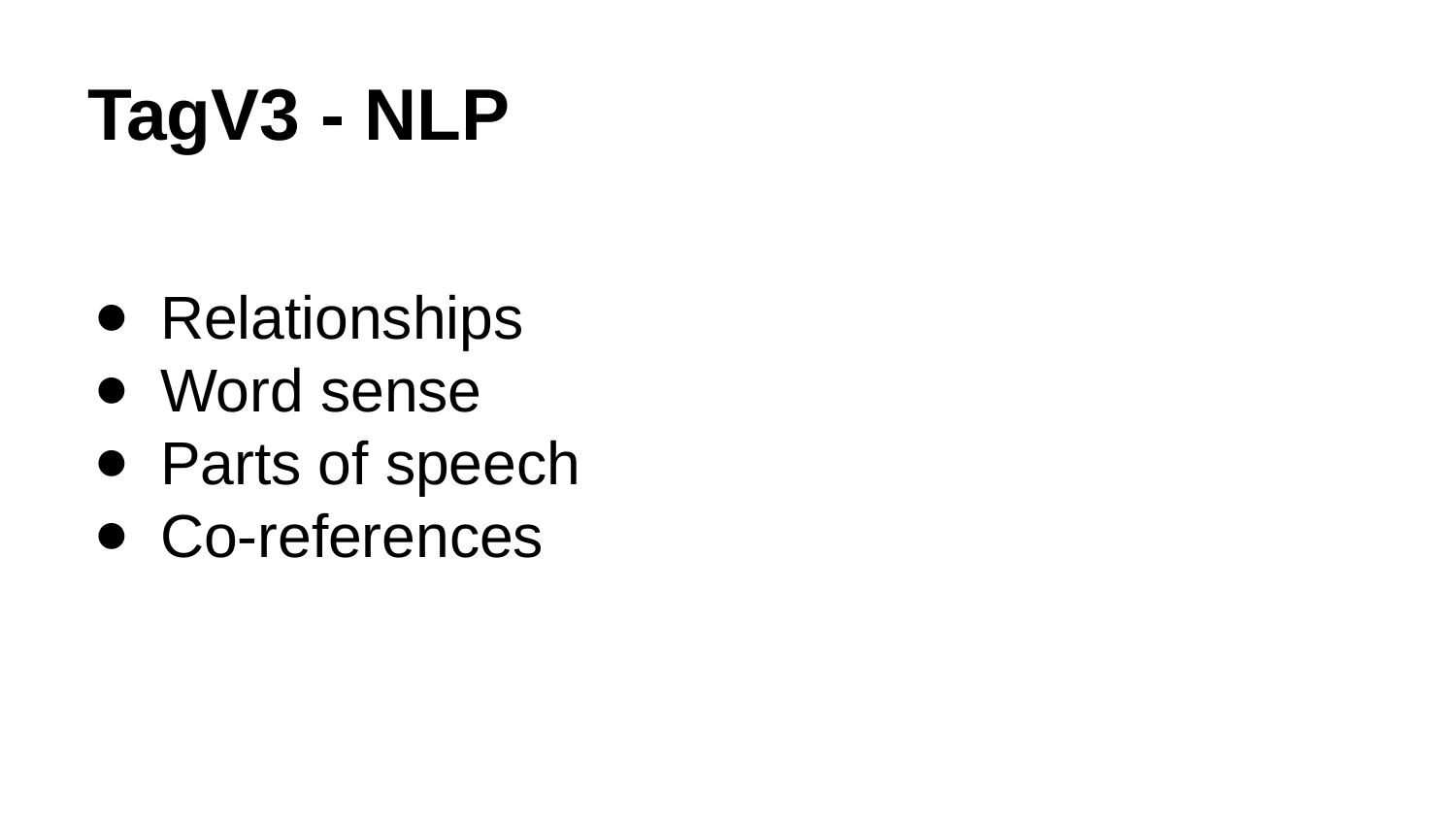

# TagV3 - NLP

Relationships
Word sense
Parts of speech
Co-references